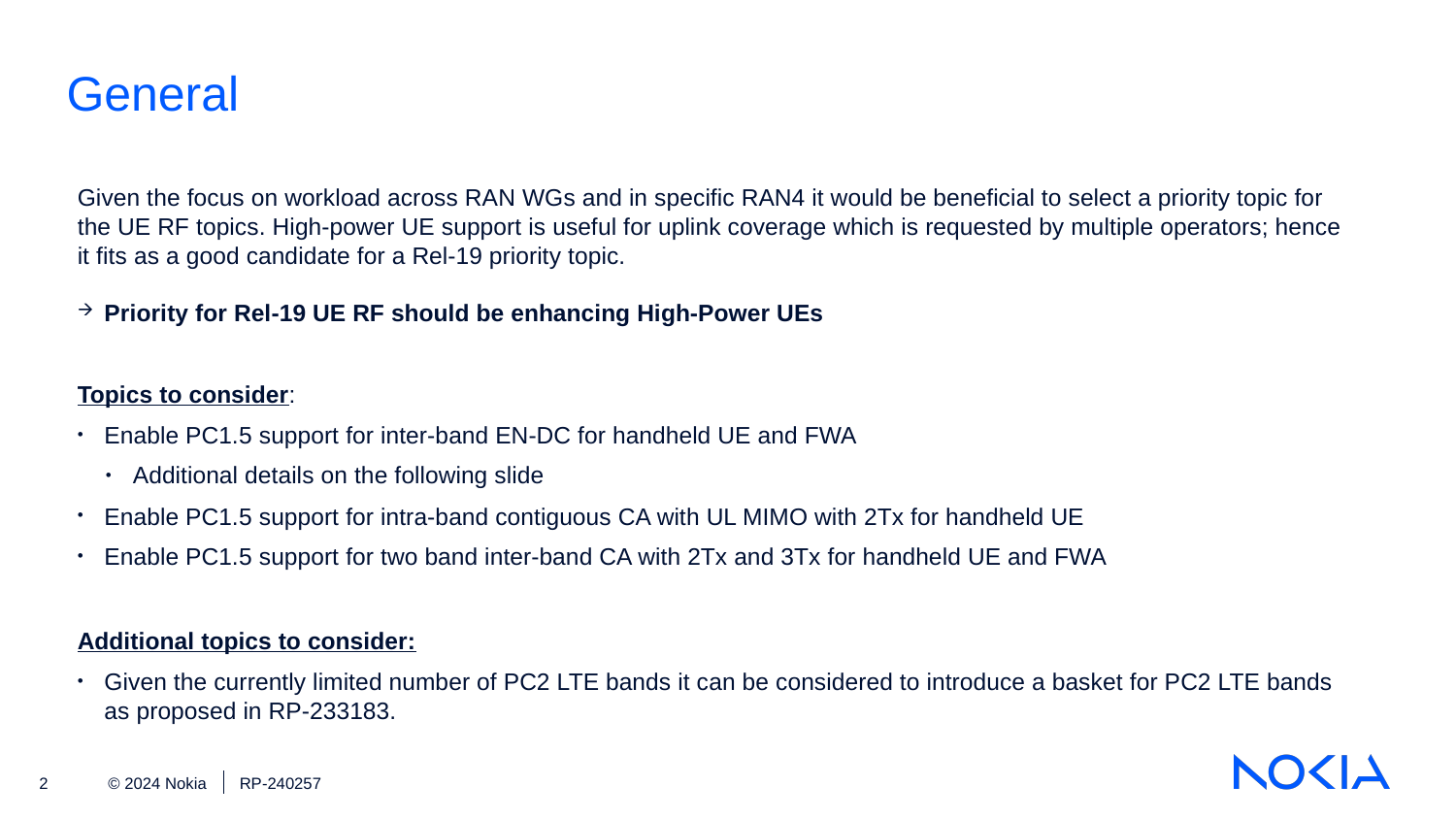

General
Given the focus on workload across RAN WGs and in specific RAN4 it would be beneficial to select a priority topic for the UE RF topics. High-power UE support is useful for uplink coverage which is requested by multiple operators; hence it fits as a good candidate for a Rel-19 priority topic.
Priority for Rel-19 UE RF should be enhancing High-Power UEs

Topics to consider:
Enable PC1.5 support for inter-band EN-DC for handheld UE and FWA
Additional details on the following slide
Enable PC1.5 support for intra-band contiguous CA with UL MIMO with 2Tx for handheld UE
Enable PC1.5 support for two band inter-band CA with 2Tx and 3Tx for handheld UE and FWA

Additional topics to consider:
Given the currently limited number of PC2 LTE bands it can be considered to introduce a basket for PC2 LTE bands as proposed in RP-233183.

RP-240257